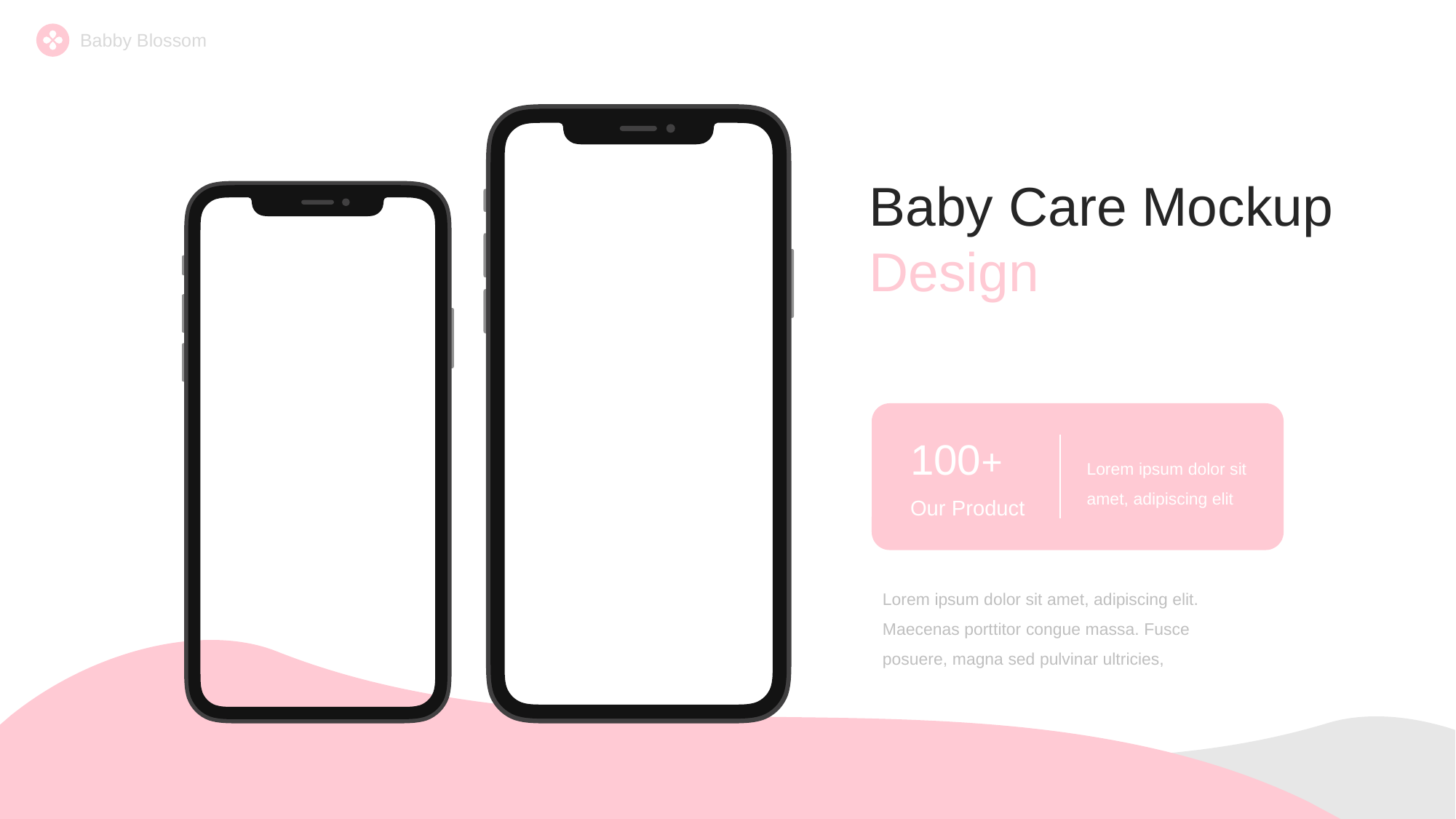

Babby Blossom

Baby Care Mockup Design

100+
Our Product
Lorem ipsum dolor sit amet, adipiscing elit
Lorem ipsum dolor sit amet, adipiscing elit. Maecenas porttitor congue massa. Fusce posuere, magna sed pulvinar ultricies,